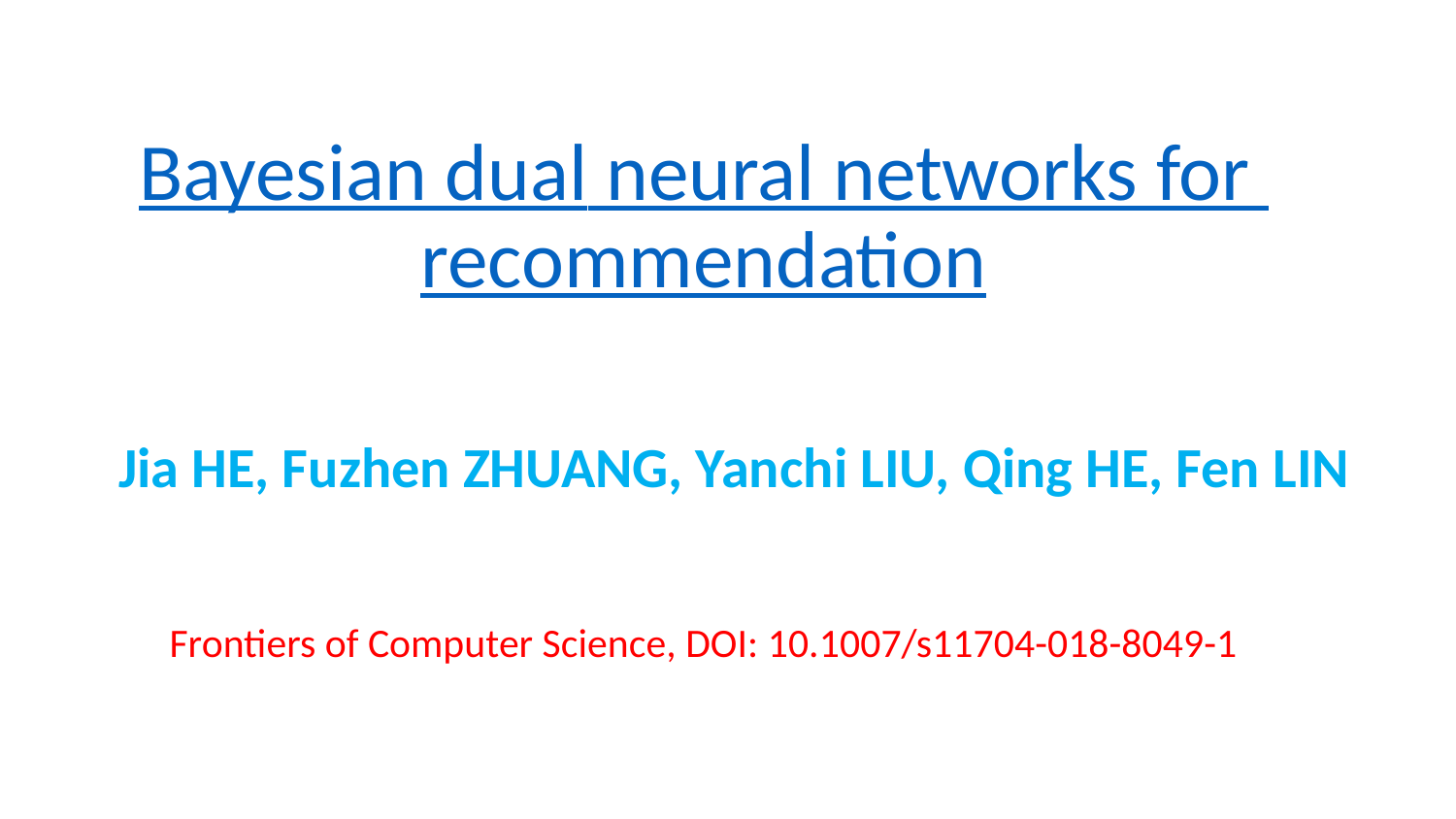

Bayesian dual neural networks for recommendation
Jia HE, Fuzhen ZHUANG, Yanchi LIU, Qing HE, Fen LIN
Frontiers of Computer Science, DOI: 10.1007/s11704-018-8049-1